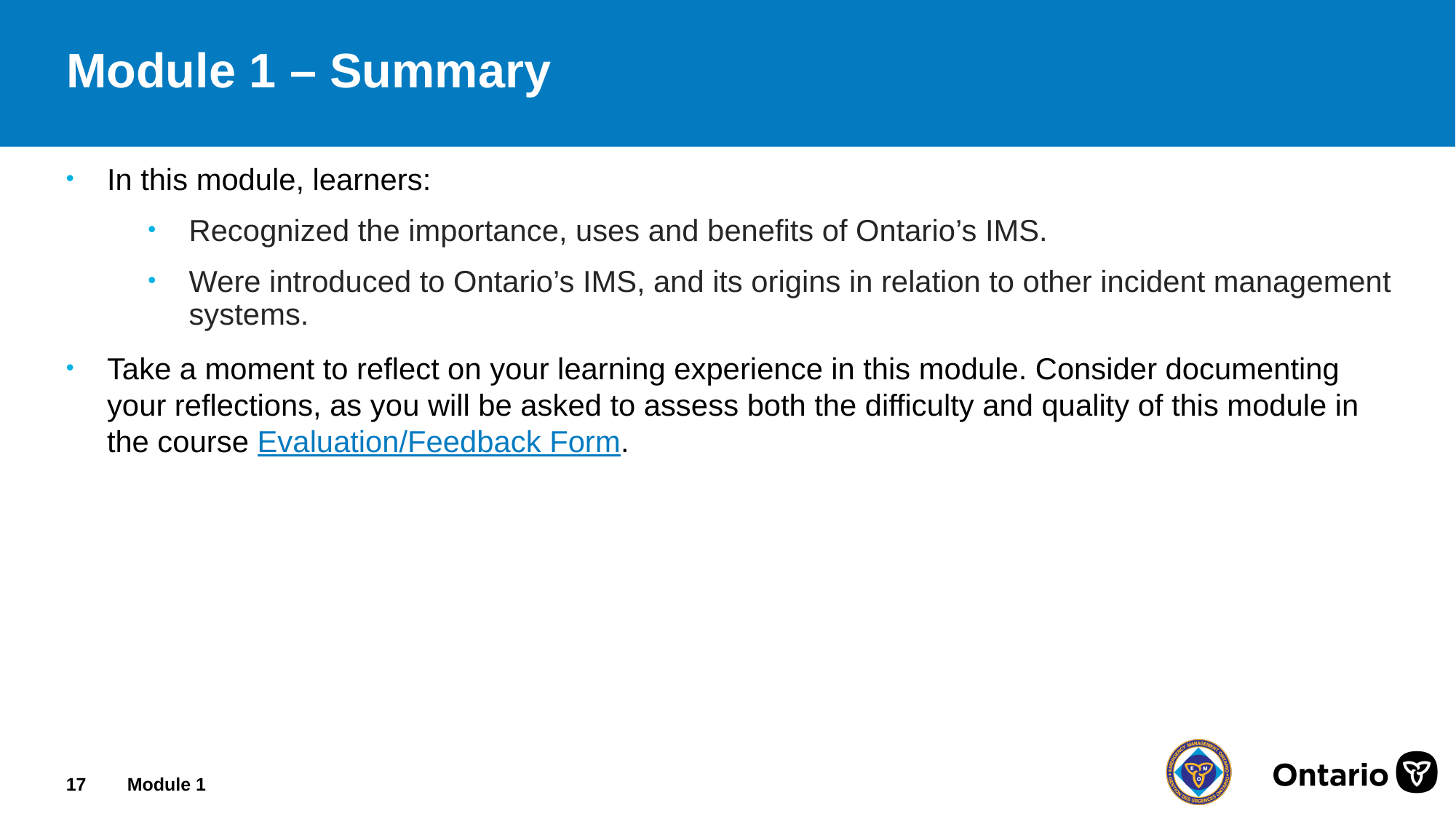

# Module 1 – Summary
In this module, learners:
Recognized the importance, uses and benefits of Ontario’s IMS.
Were introduced to Ontario’s IMS, and its origins in relation to other incident management systems.
Take a moment to reflect on your learning experience in this module. Consider documenting your reflections, as you will be asked to assess both the difficulty and quality of this module in the course Evaluation/Feedback Form.
17
Module 1